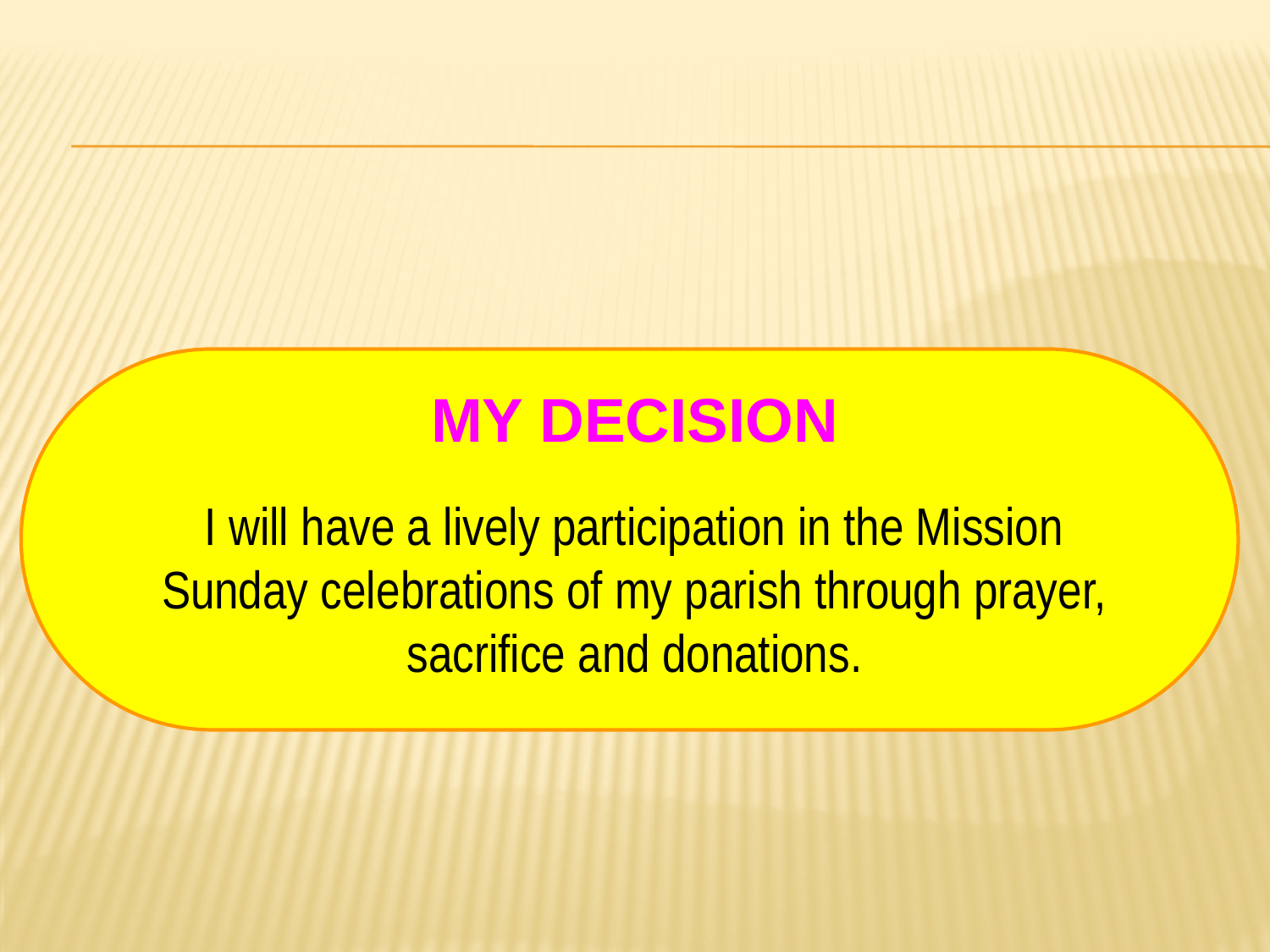

# My Decision

I will have a lively participation in the Mission Sunday celebrations of my parish through prayer, sacrifice and donations.